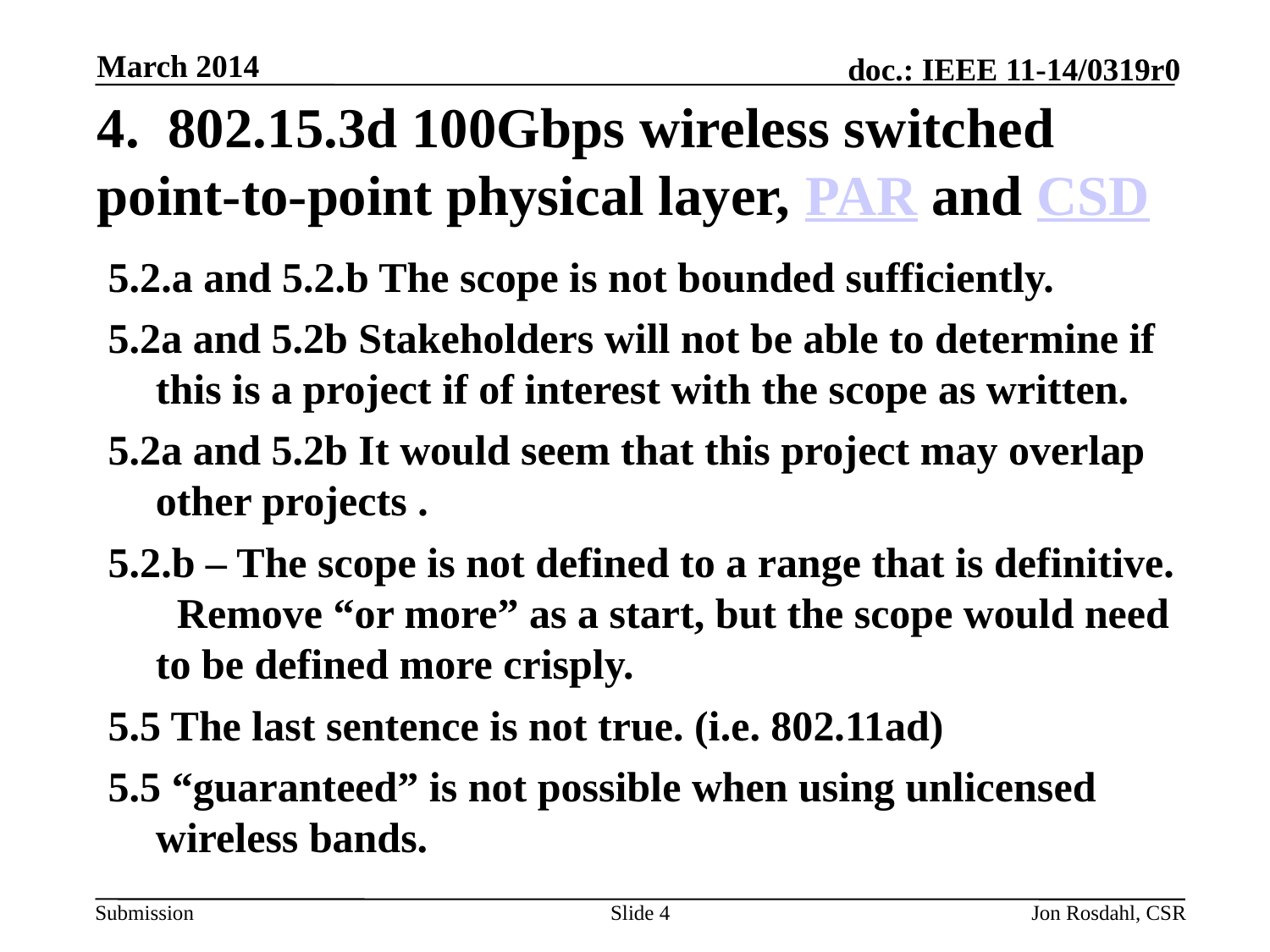

March 2014
# 4.  802.15.3d 100Gbps wireless switched point-to-point physical layer, PAR and CSD
5.2.a and 5.2.b The scope is not bounded sufficiently.
5.2a and 5.2b Stakeholders will not be able to determine if this is a project if of interest with the scope as written.
5.2a and 5.2b It would seem that this project may overlap other projects .
5.2.b – The scope is not defined to a range that is definitive.   Remove “or more” as a start, but the scope would need to be defined more crisply.
5.5 The last sentence is not true. (i.e. 802.11ad)
5.5 “guaranteed” is not possible when using unlicensed wireless bands.

Slide 4
Jon Rosdahl, CSR